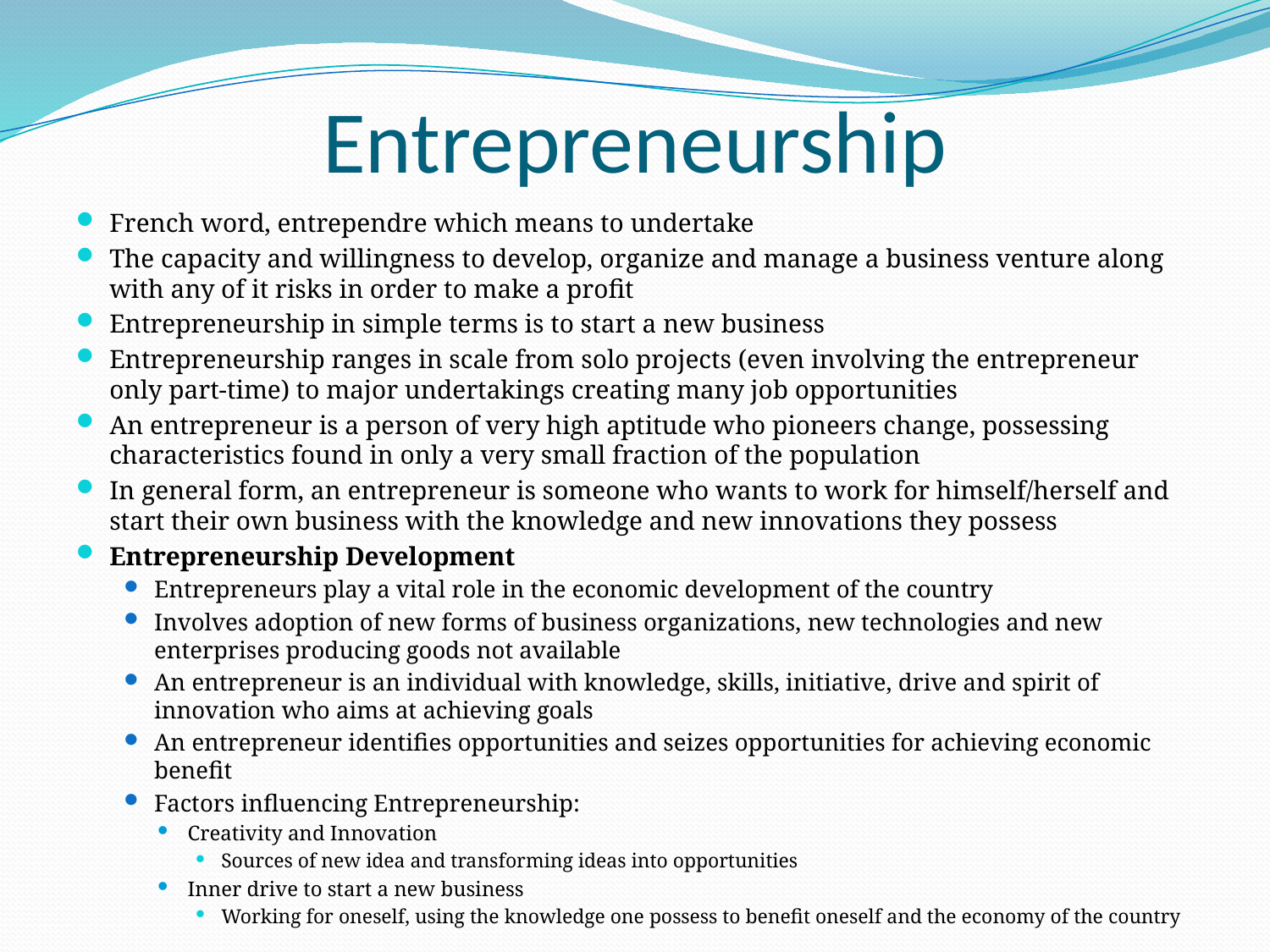

# Entrepreneurship
French word, entrependre which means to undertake
The capacity and willingness to develop, organize and manage a business venture along with any of it risks in order to make a profit
Entrepreneurship in simple terms is to start a new business
Entrepreneurship ranges in scale from solo projects (even involving the entrepreneur only part-time) to major undertakings creating many job opportunities
An entrepreneur is a person of very high aptitude who pioneers change, possessing characteristics found in only a very small fraction of the population
In general form, an entrepreneur is someone who wants to work for himself/herself and start their own business with the knowledge and new innovations they possess
Entrepreneurship Development
Entrepreneurs play a vital role in the economic development of the country
Involves adoption of new forms of business organizations, new technologies and new enterprises producing goods not available
An entrepreneur is an individual with knowledge, skills, initiative, drive and spirit of innovation who aims at achieving goals
An entrepreneur identifies opportunities and seizes opportunities for achieving economic benefit
Factors influencing Entrepreneurship:
Creativity and Innovation
Sources of new idea and transforming ideas into opportunities
Inner drive to start a new business
Working for oneself, using the knowledge one possess to benefit oneself and the economy of the country